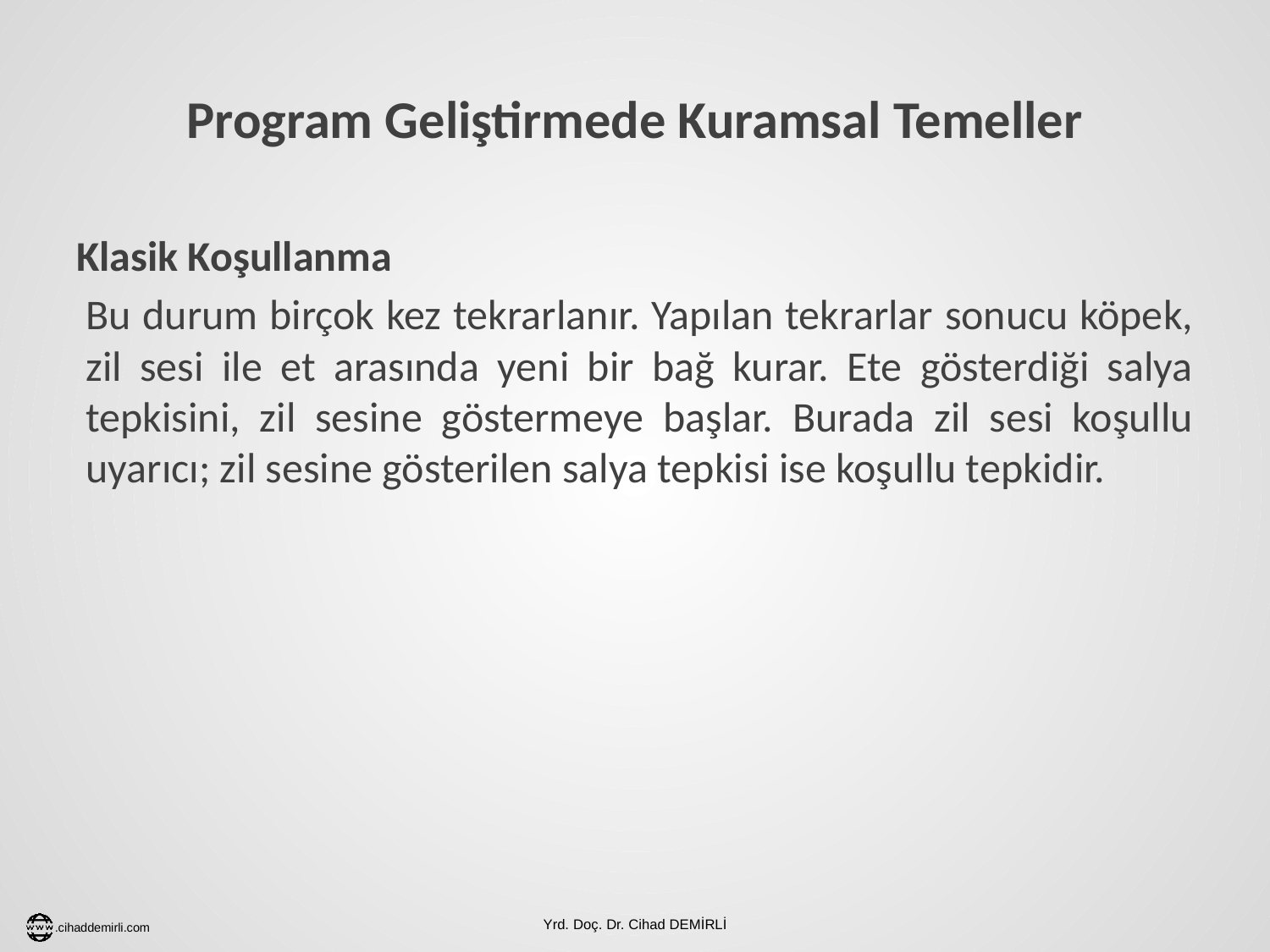

# Program Geliştirmede Kuramsal Temeller
Klasik Koşullanma
Bu durum birçok kez tekrarlanır. Yapılan tekrarlar sonucu köpek, zil sesi ile et arasında yeni bir bağ kurar. Ete gösterdiği salya tepkisini, zil sesine göstermeye başlar. Burada zil sesi koşullu uyarıcı; zil sesine gösterilen salya tepkisi ise koşullu tepkidir.